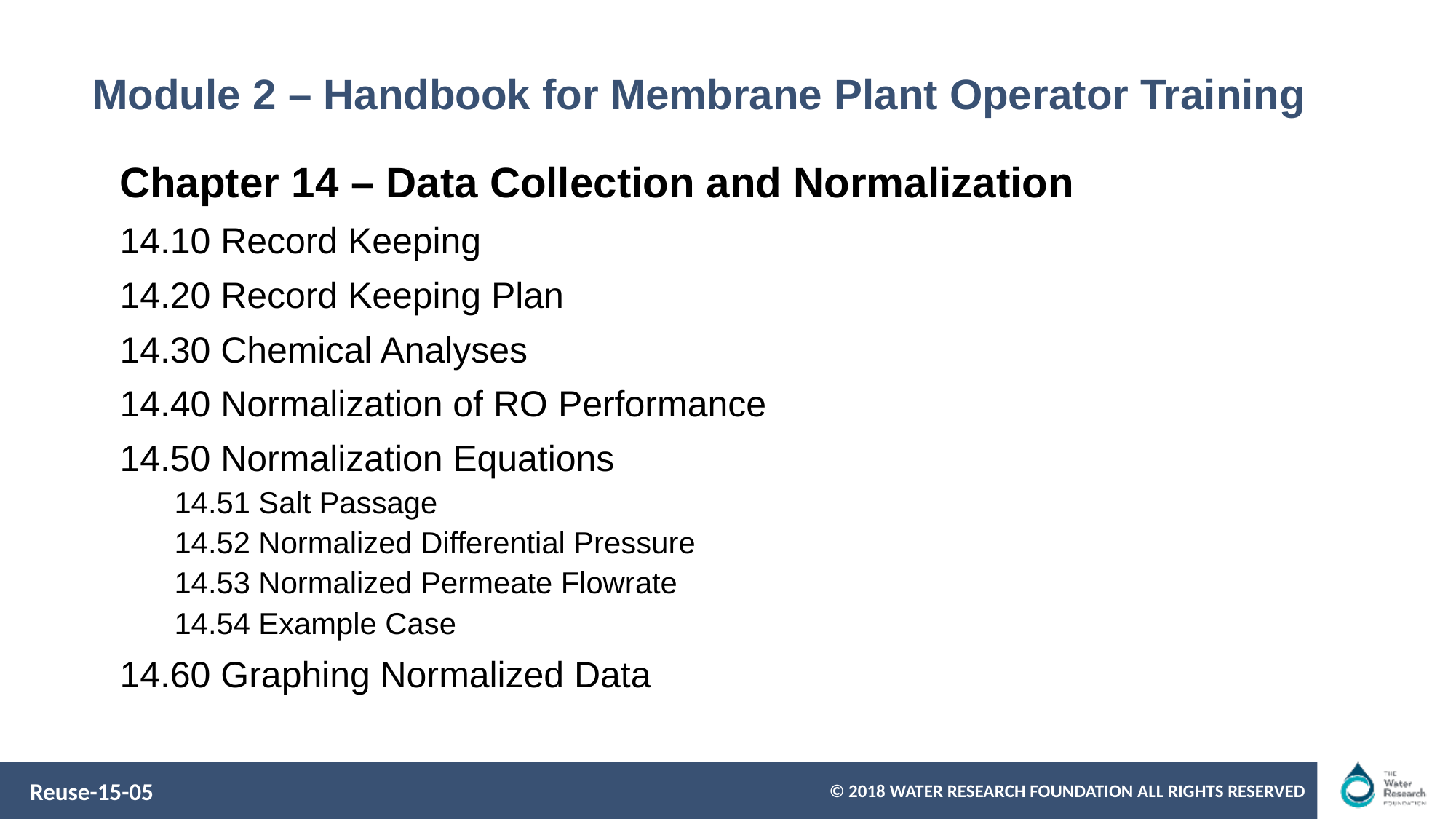

# Module 2 – Handbook for Membrane Plant Operator Training
Chapter 14 – Data Collection and Normalization
14.10 Record Keeping
14.20 Record Keeping Plan
14.30 Chemical Analyses
14.40 Normalization of RO Performance
14.50 Normalization Equations
14.51 Salt Passage
14.52 Normalized Differential Pressure
14.53 Normalized Permeate Flowrate
14.54 Example Case
14.60 Graphing Normalized Data